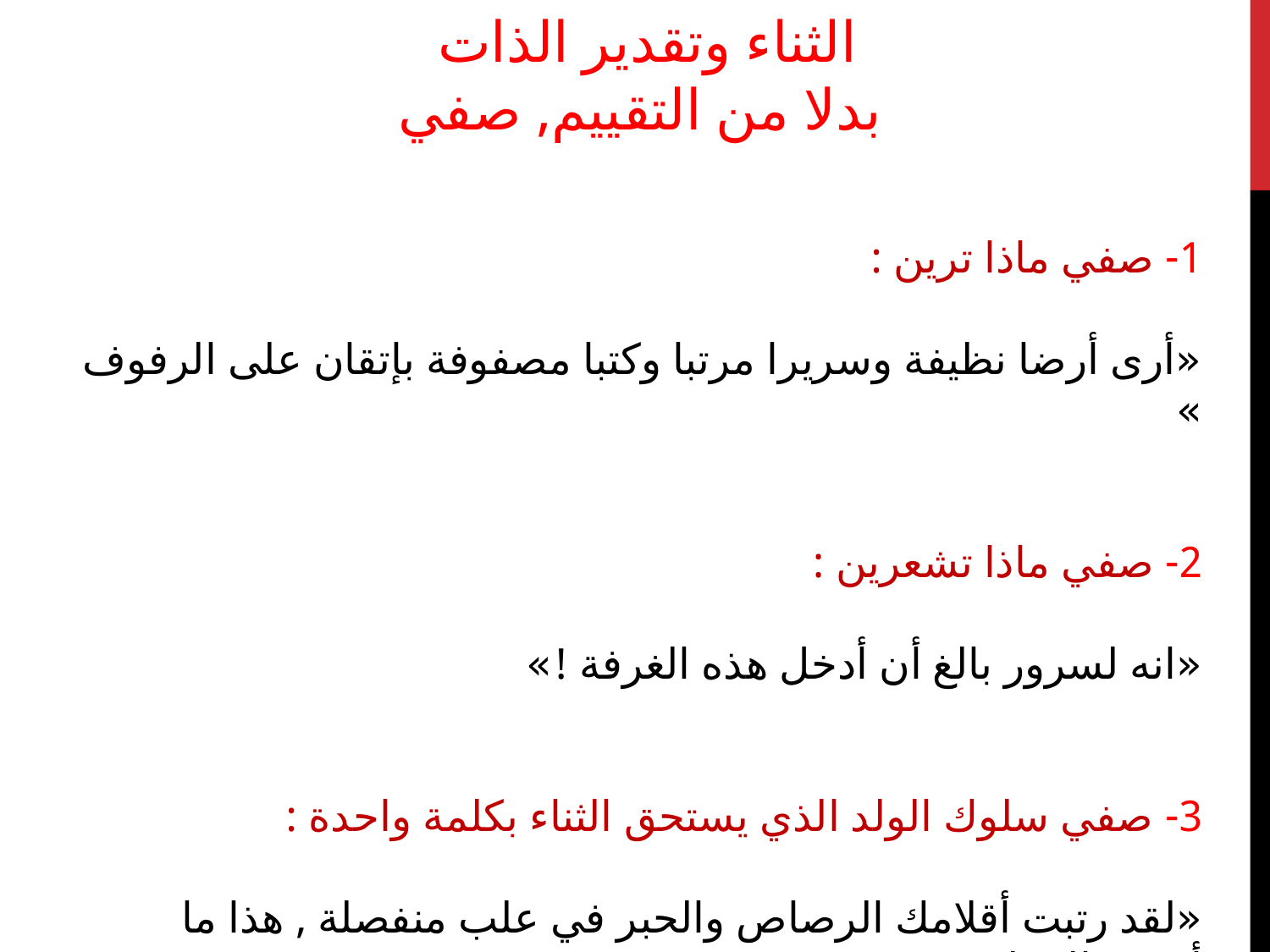

الثناء وتقدير الذات
بدلا من التقييم, صفي

1- صفي ماذا ترين :

«أرى أرضا نظيفة وسريرا مرتبا وكتبا مصفوفة بإتقان على الرفوف »

2- صفي ماذا تشعرين :

«انه لسرور بالغ أن أدخل هذه الغرفة !»

3- صفي سلوك الولد الذي يستحق الثناء بكلمة واحدة :

«لقد رتبت أقلامك الرصاص والحبر في علب منفصلة , هذا ما أدعوه التنظيم !»